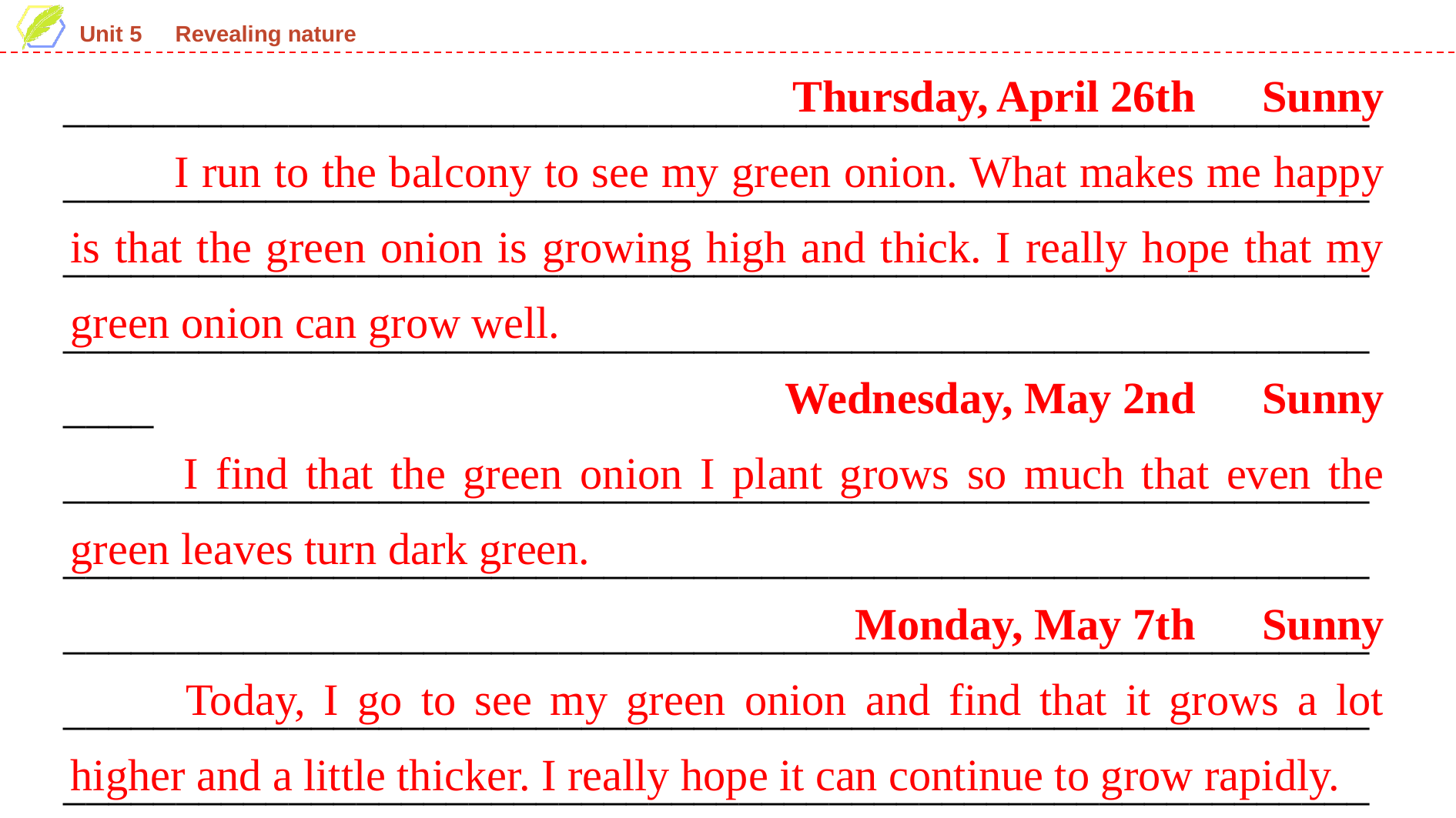

Thursday, April 26th　Sunny
　　I run to the balcony to see my green onion. What makes me happy is that the green onion is growing high and thick. I really hope that my green onion can grow well.
Wednesday, May 2nd　Sunny
　　I find that the green onion I plant grows so much that even the green leaves turn dark green.
Monday, May 7th　Sunny
　　Today, I go to see my green onion and find that it grows a lot higher and a little thicker. I really hope it can continue to grow rapidly.
____________________________________________________________________________________________________________________________________________________________________________________________________________________________________________
__________________________________________________________________________________________________________________________________________________________________________________________________________________________________________________________________________________________________________________________________________________________________